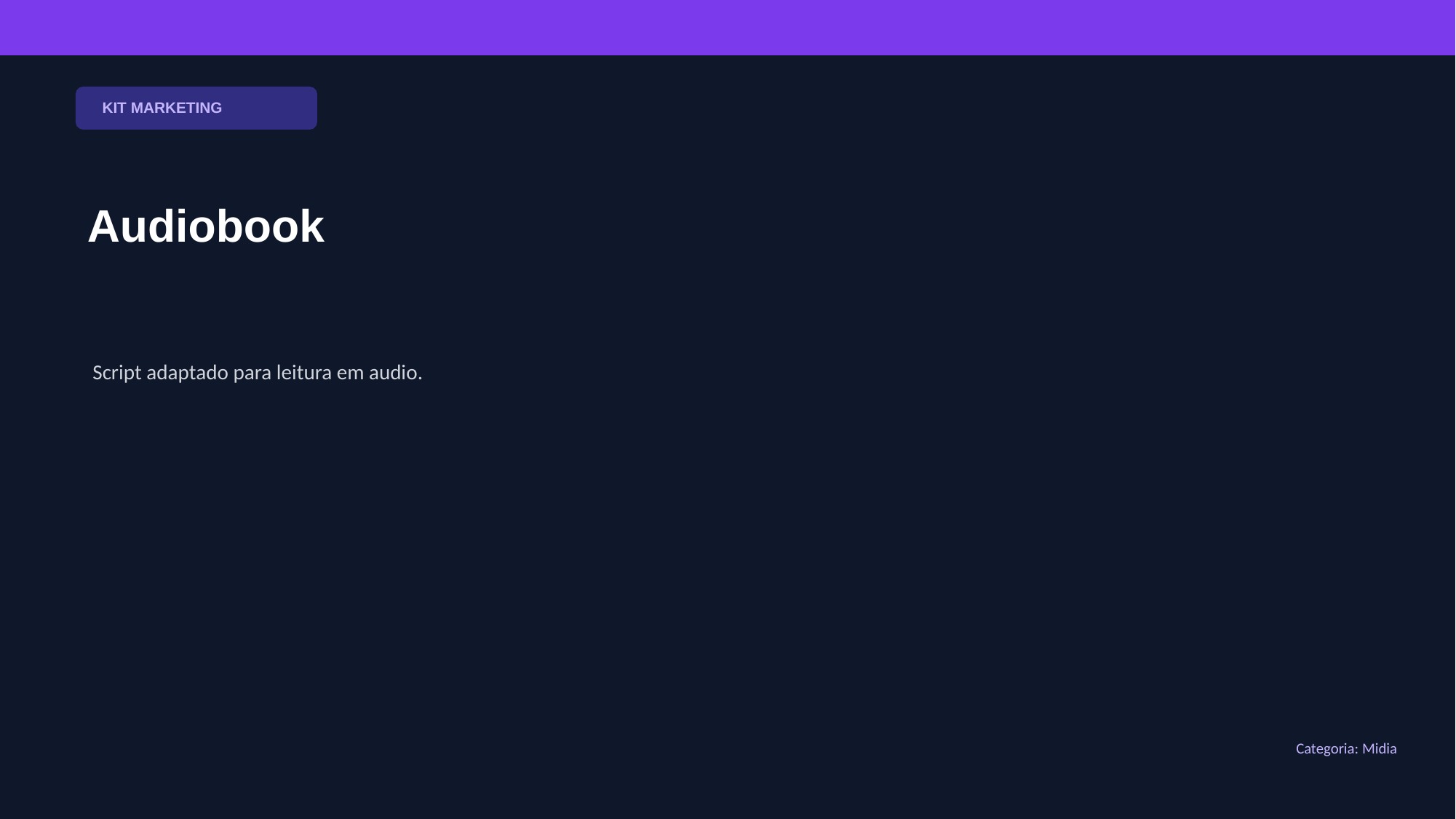

KIT MARKETING
Audiobook
Script adaptado para leitura em audio.
Categoria: Midia